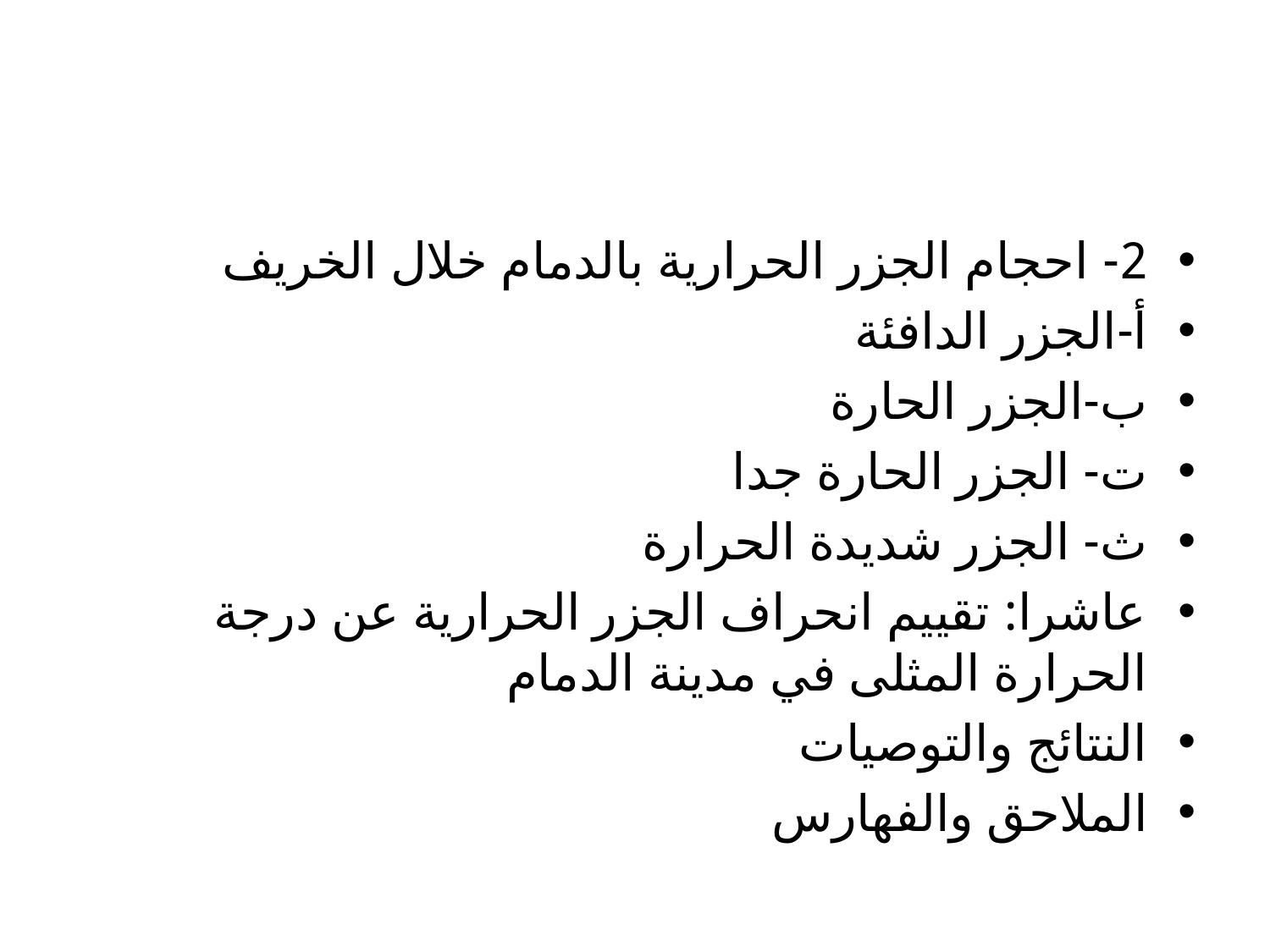

2- احجام الجزر الحرارية بالدمام خلال الخريف
أ-الجزر الدافئة
ب-الجزر الحارة
ت- الجزر الحارة جدا
ث- الجزر شديدة الحرارة
عاشرا: تقييم انحراف الجزر الحرارية عن درجة الحرارة المثلى في مدينة الدمام
النتائج والتوصيات
الملاحق والفهارس